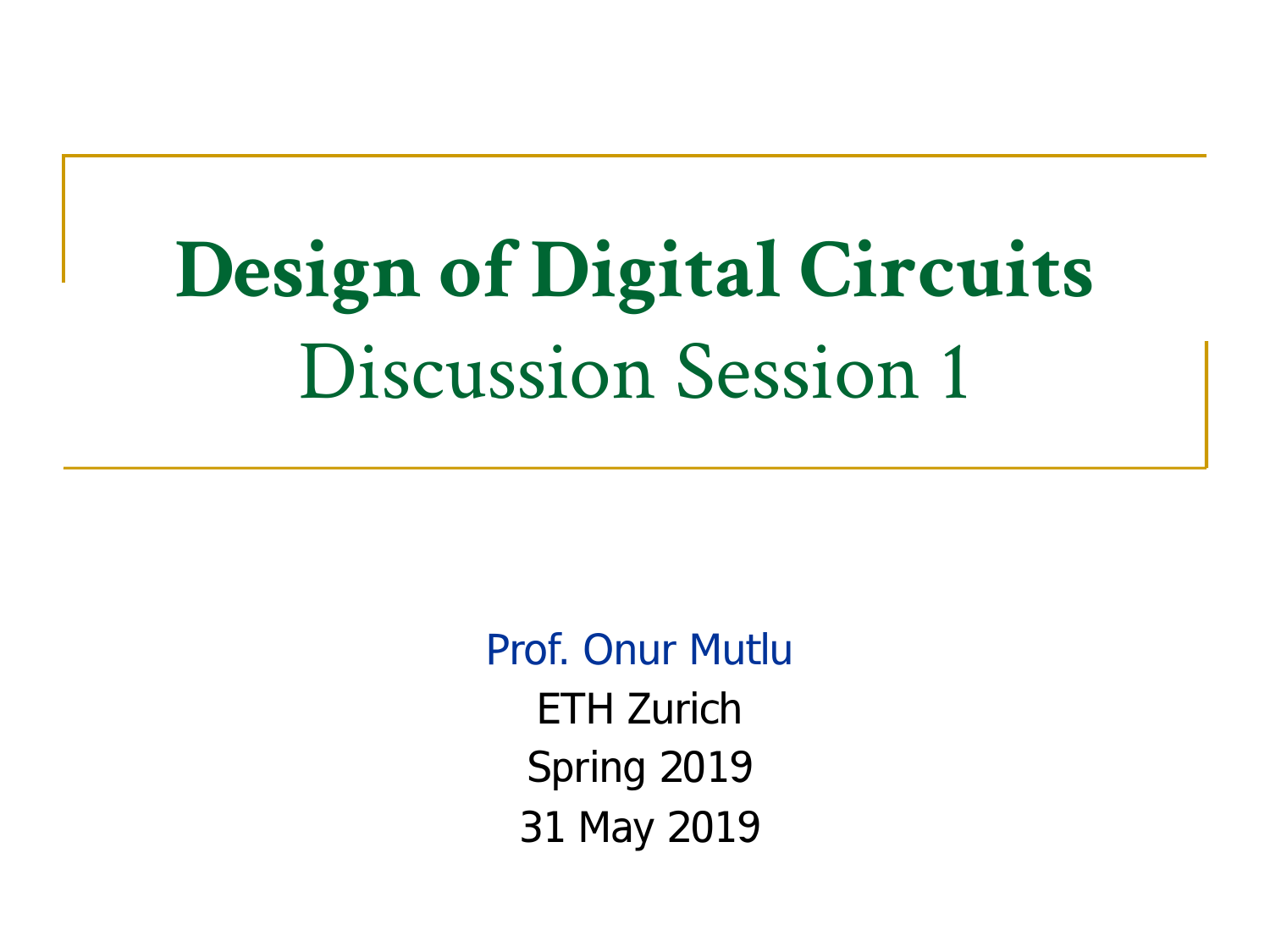

# Design of Digital Circuits Discussion Session 1

Prof. Onur Mutlu
ETH Zurich
Spring 2019
31 May 2019